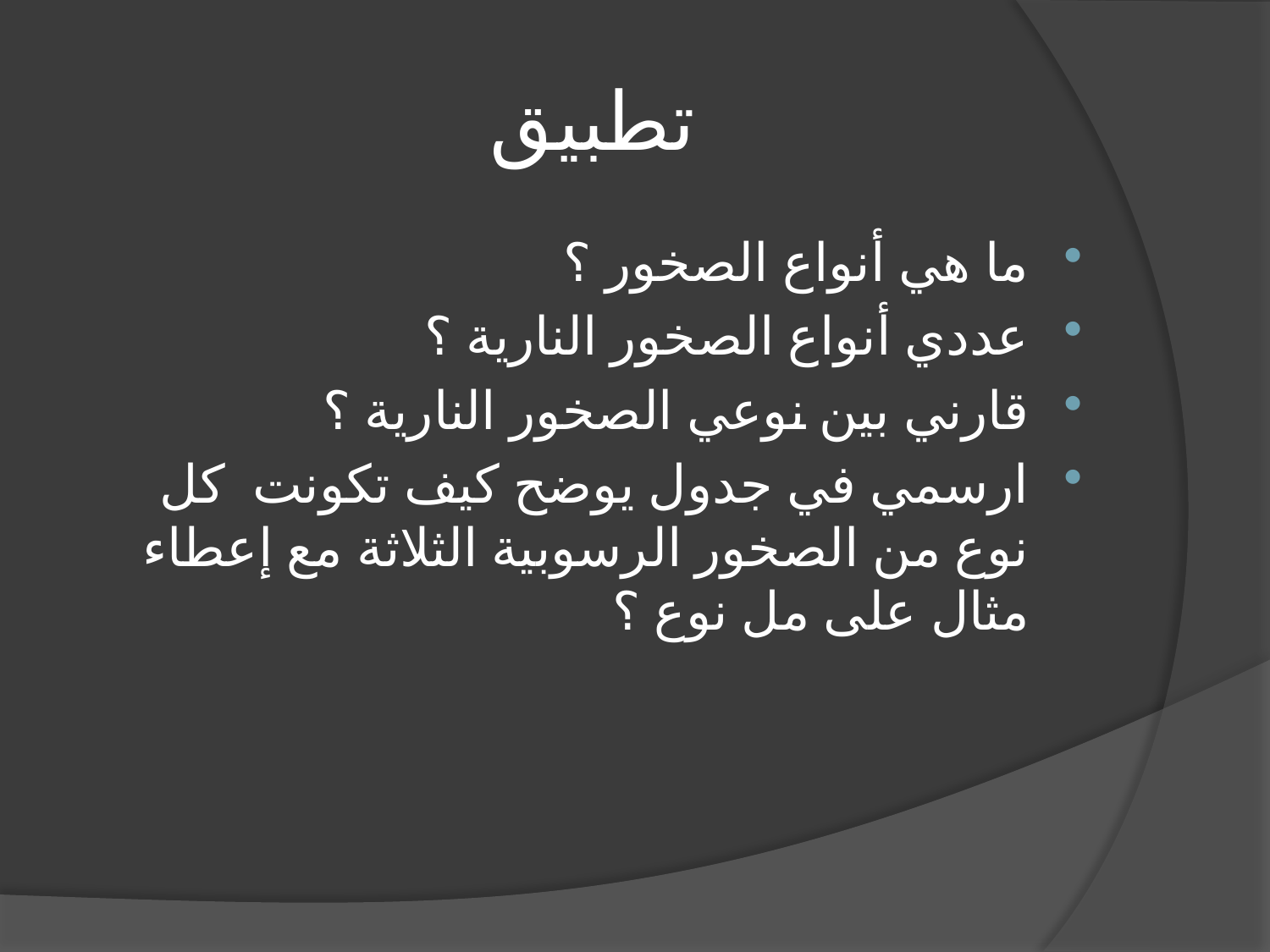

# تطبيق
ما هي أنواع الصخور ؟
عددي أنواع الصخور النارية ؟
قارني بين نوعي الصخور النارية ؟
ارسمي في جدول يوضح كيف تكونت  كل نوع من الصخور الرسوبية الثلاثة مع إعطاء مثال على مل نوع ؟